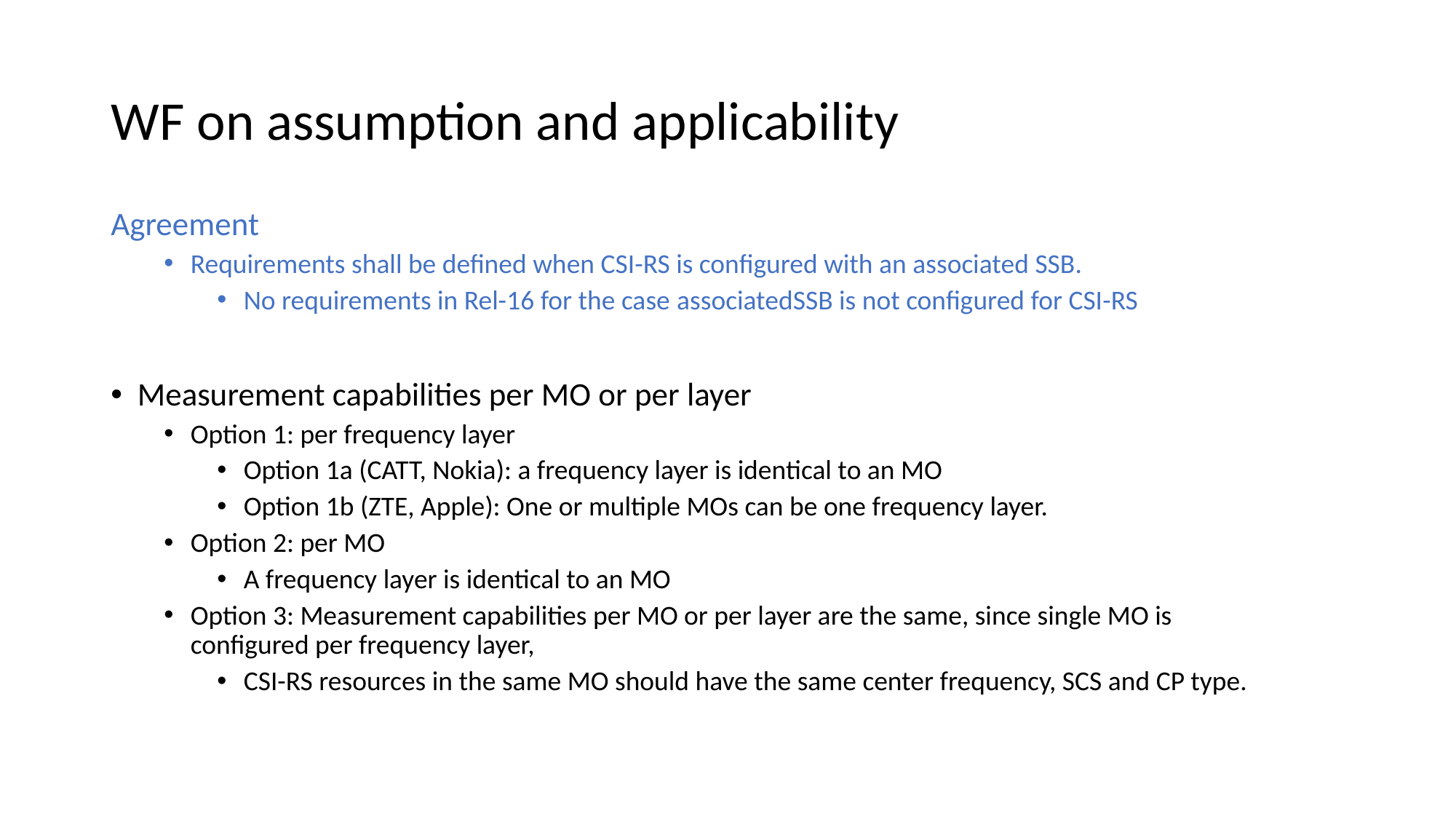

# WF on assumption and applicability
Agreement
Requirements shall be defined when CSI-RS is configured with an associated SSB.
No requirements in Rel-16 for the case associatedSSB is not configured for CSI-RS

Measurement capabilities per MO or per layer
Option 1: per frequency layer
Option 1a (CATT, Nokia): a frequency layer is identical to an MO
Option 1b (ZTE, Apple): One or multiple MOs can be one frequency layer.
Option 2: per MO
A frequency layer is identical to an MO
Option 3: Measurement capabilities per MO or per layer are the same, since single MO is configured per frequency layer,
CSI-RS resources in the same MO should have the same center frequency, SCS and CP type.